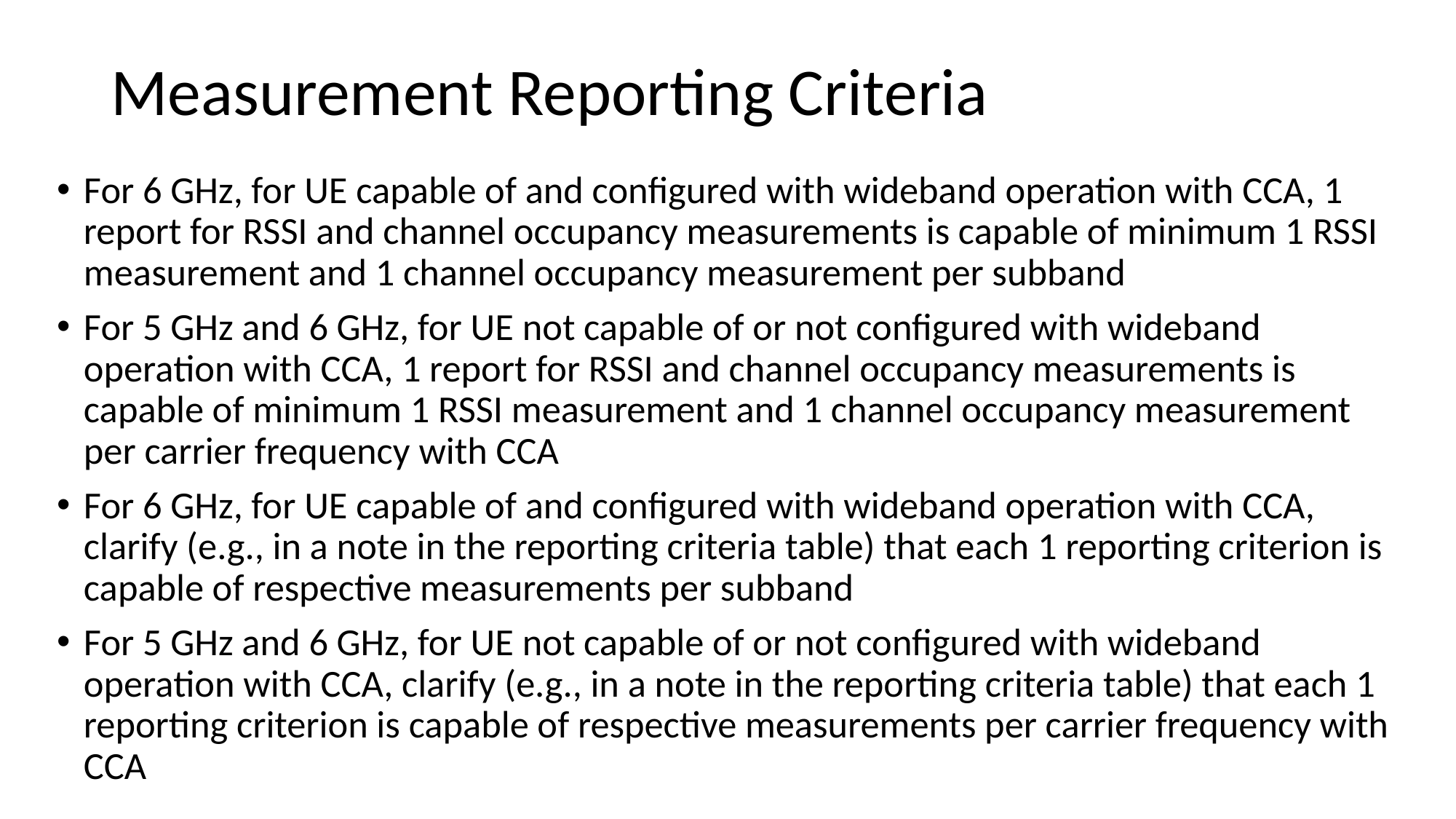

# Measurement Reporting Criteria
For 6 GHz, for UE capable of and configured with wideband operation with CCA, 1 report for RSSI and channel occupancy measurements is capable of minimum 1 RSSI measurement and 1 channel occupancy measurement per subband
For 5 GHz and 6 GHz, for UE not capable of or not configured with wideband operation with CCA, 1 report for RSSI and channel occupancy measurements is capable of minimum 1 RSSI measurement and 1 channel occupancy measurement per carrier frequency with CCA
For 6 GHz, for UE capable of and configured with wideband operation with CCA, clarify (e.g., in a note in the reporting criteria table) that each 1 reporting criterion is capable of respective measurements per subband
For 5 GHz and 6 GHz, for UE not capable of or not configured with wideband operation with CCA, clarify (e.g., in a note in the reporting criteria table) that each 1 reporting criterion is capable of respective measurements per carrier frequency with CCA